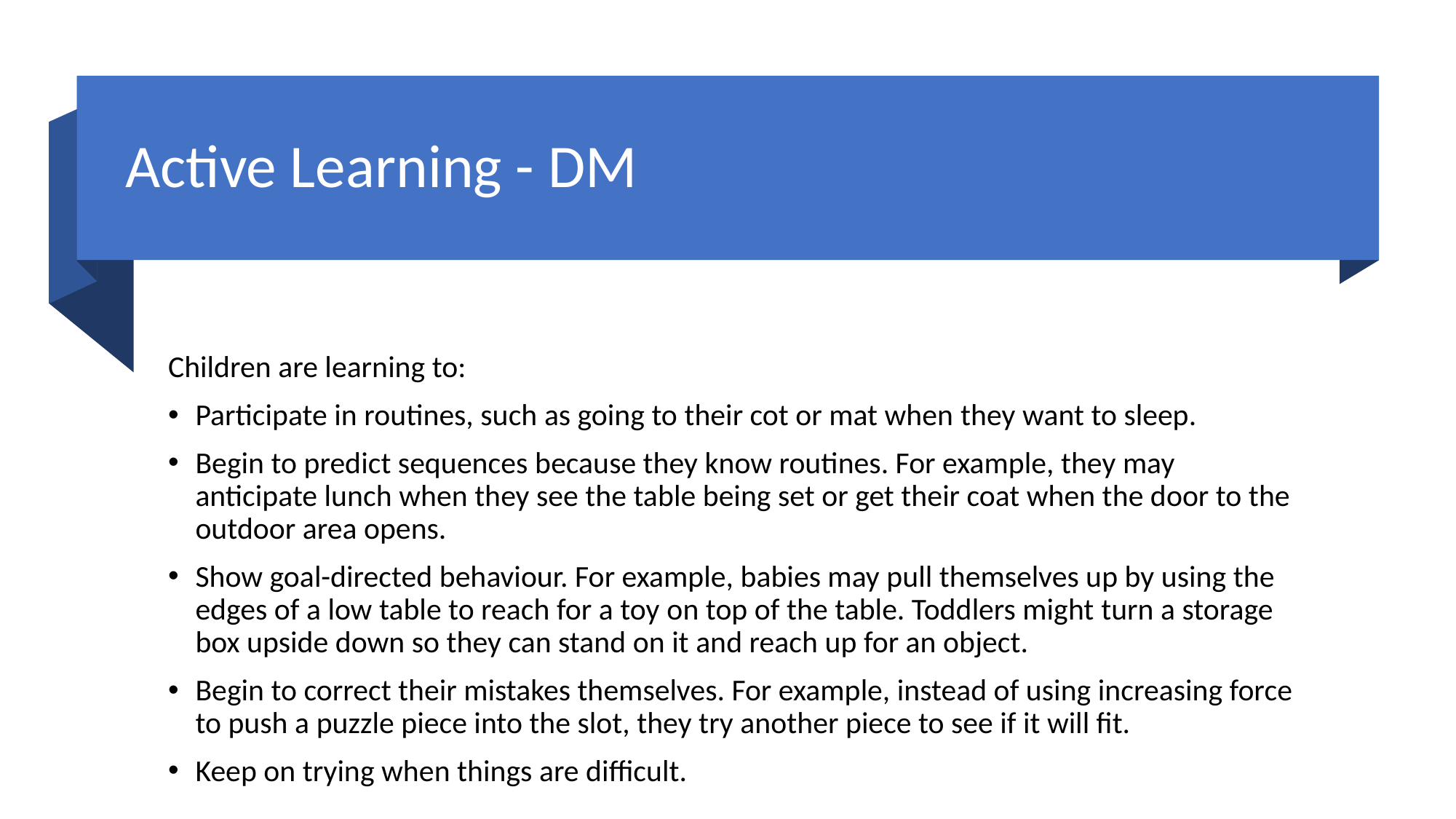

# Active Learning - DM

Children are learning to:
Participate in routines, such as going to their cot or mat when they want to sleep.
Begin to predict sequences because they know routines. For example, they may anticipate lunch when they see the table being set or get their coat when the door to the outdoor area opens.
Show goal-directed behaviour. For example, babies may pull themselves up by using the edges of a low table to reach for a toy on top of the table. Toddlers might turn a storage box upside down so they can stand on it and reach up for an object.
Begin to correct their mistakes themselves. For example, instead of using increasing force to push a puzzle piece into the slot, they try another piece to see if it will fit.
Keep on trying when things are difficult.